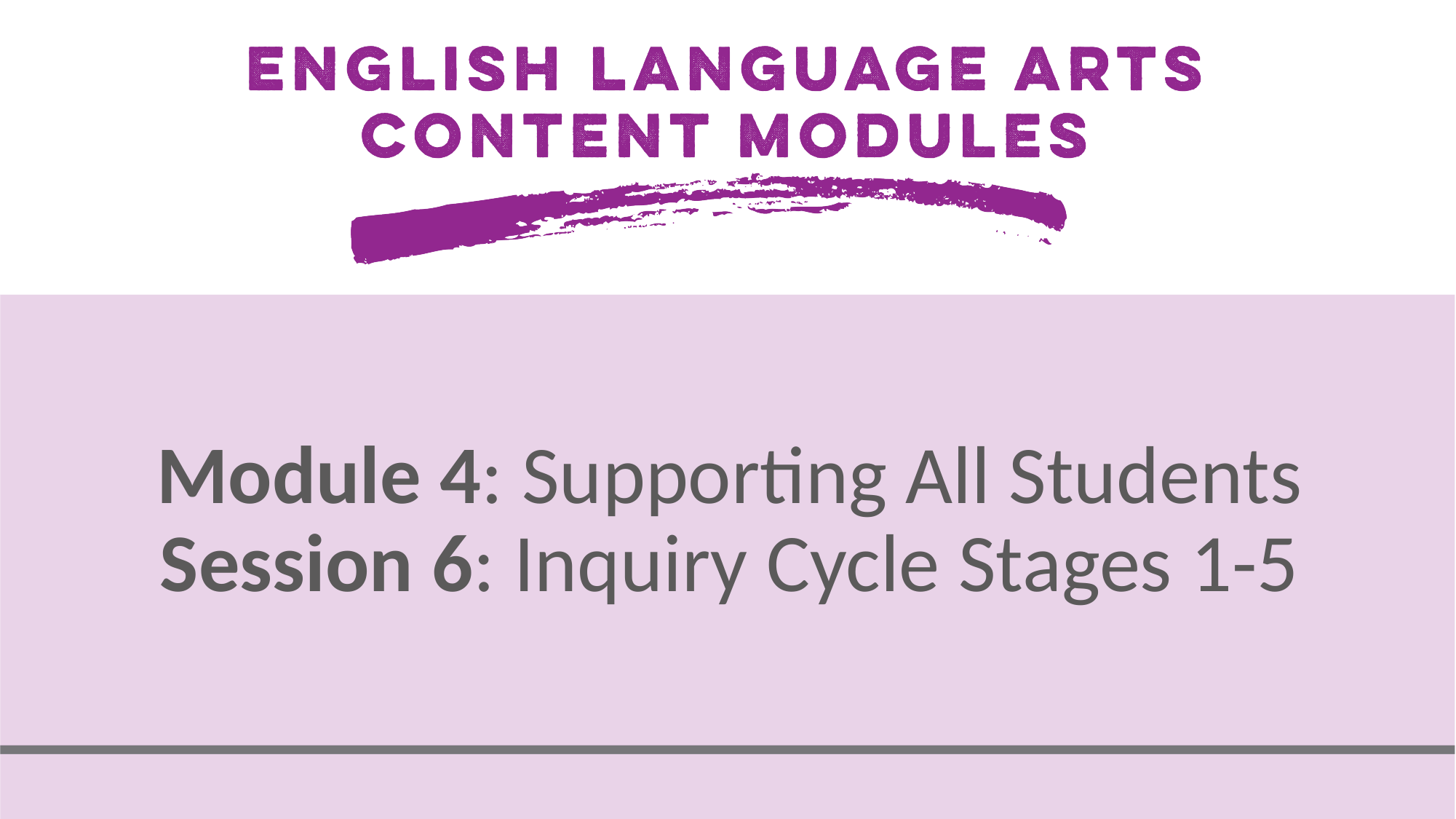

# Module 4: Supporting All Students Session 6: Inquiry Cycle Stages 1-5